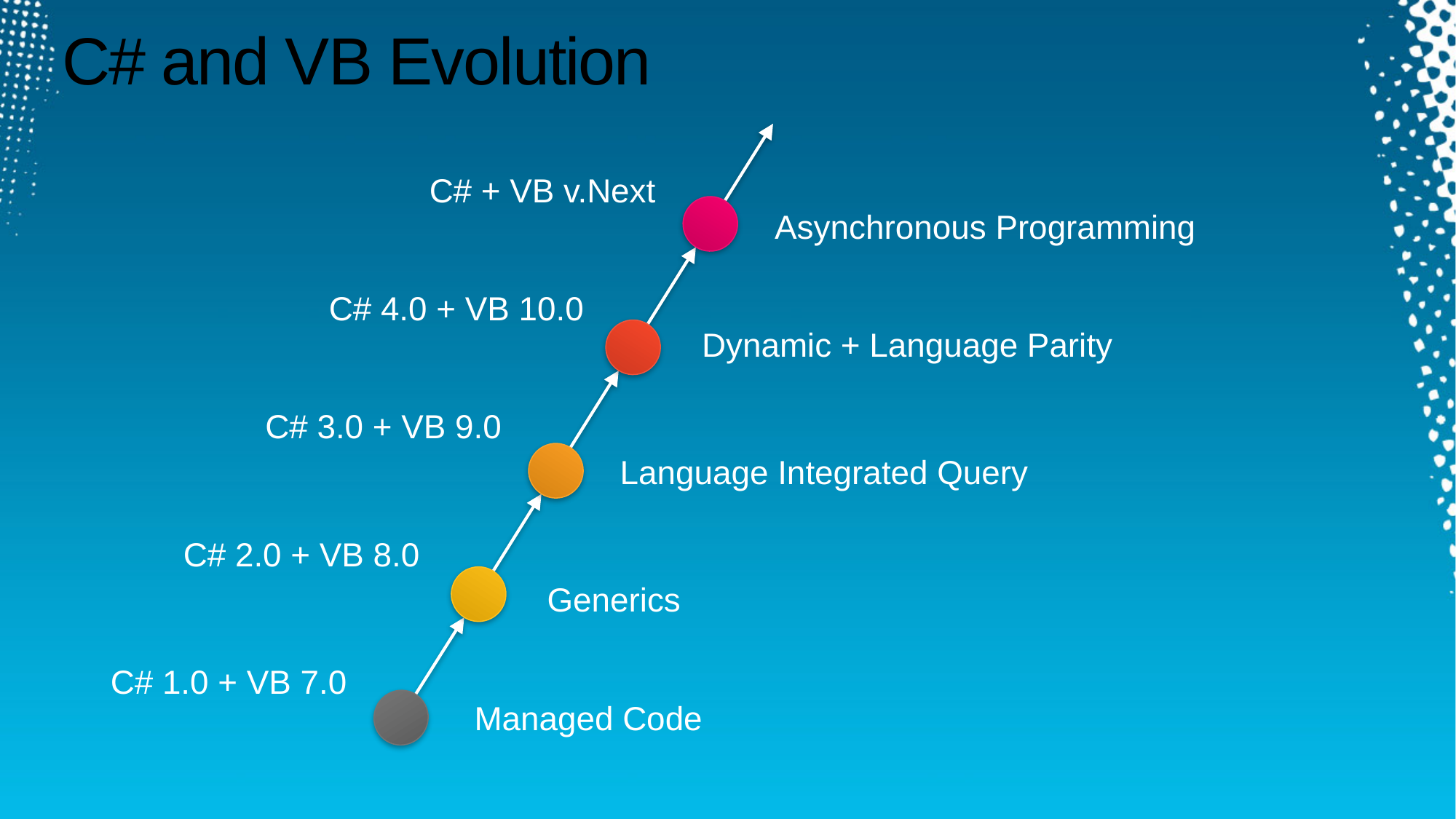

# C# and VB Evolution
C# + VB v.Next

Asynchronous Programming
C# 4.0 + VB 10.0
Dynamic + Language Parity

C# 3.0 + VB 9.0

Language Integrated Query
C# 2.0 + VB 8.0

Generics
C# 1.0 + VB 7.0

Managed Code